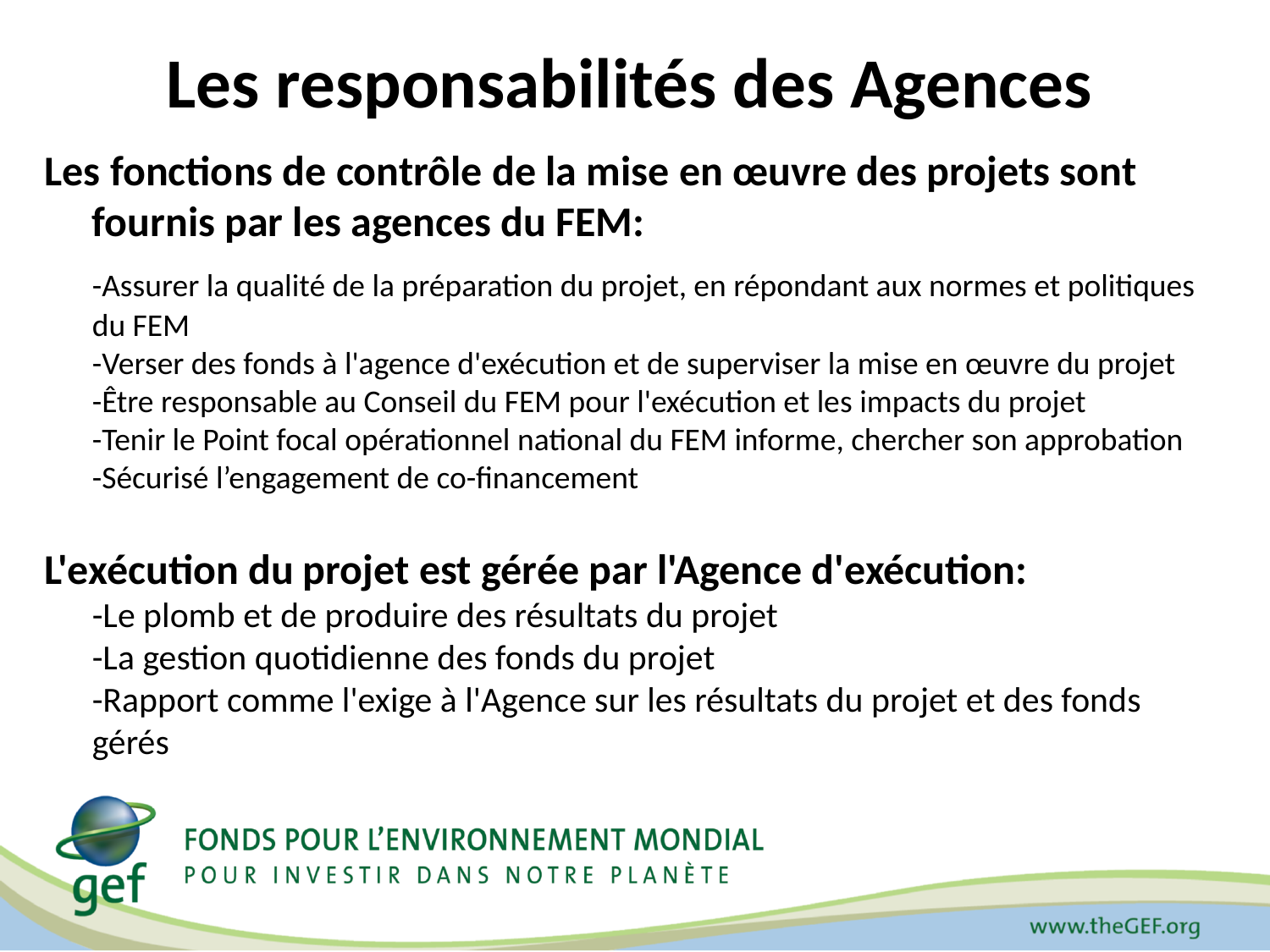

# Les responsabilités des Agences
Les fonctions de contrôle de la mise en œuvre des projets sont fournis par les agences du FEM:
	-Assurer la qualité de la préparation du projet, en répondant aux normes et politiques du FEM
-Verser des fonds à l'agence d'exécution et de superviser la mise en œuvre du projet
-Être responsable au Conseil du FEM pour l'exécution et les impacts du projet
-Tenir le Point focal opérationnel national du FEM informe, chercher son approbation
-Sécurisé l’engagement de co-financement
L'exécution du projet est gérée par l'Agence d'exécution:
-Le plomb et de produire des résultats du projet
-La gestion quotidienne des fonds du projet
-Rapport comme l'exige à l'Agence sur les résultats du projet et des fonds gérés